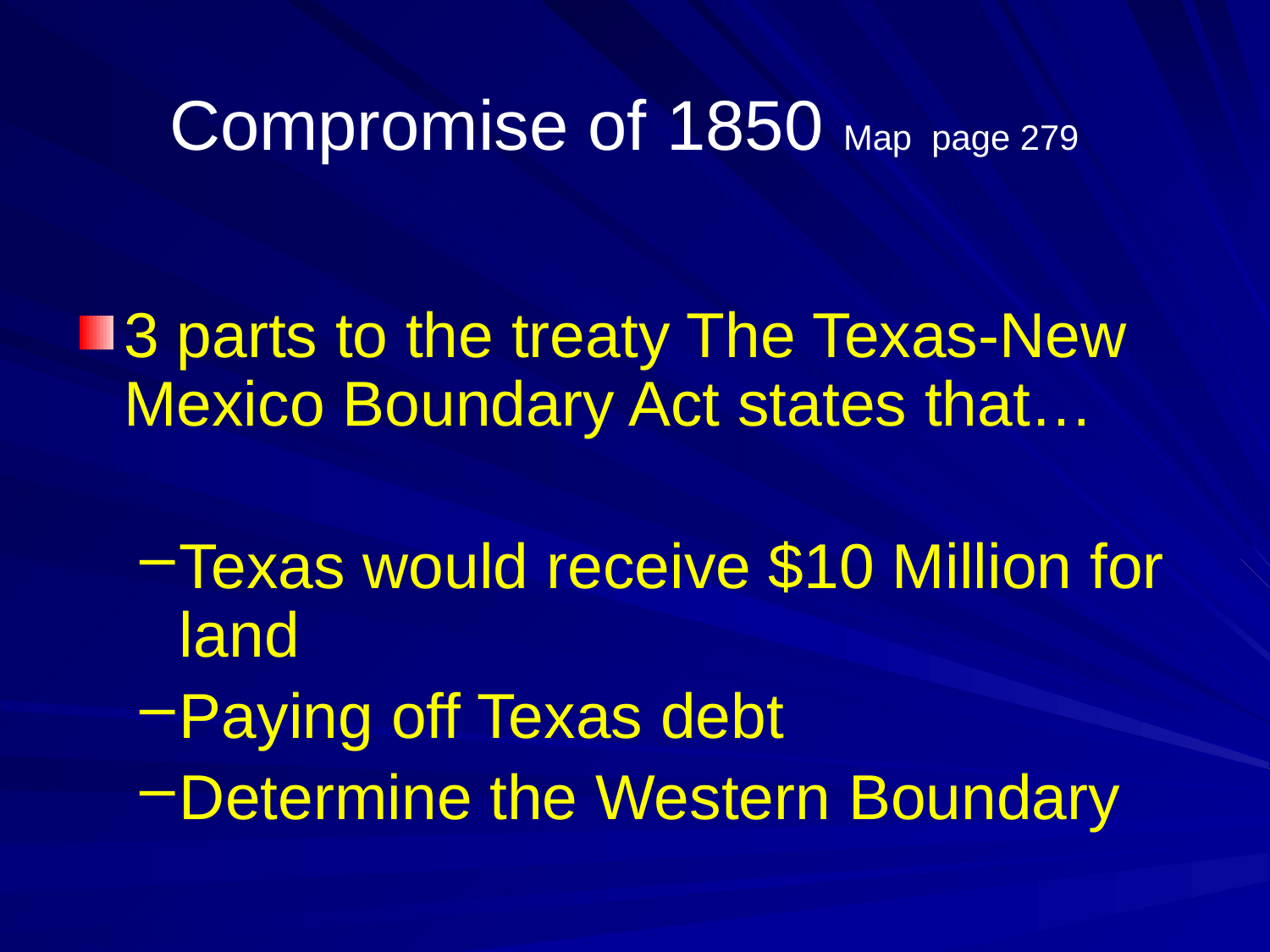

# Compromise of 1850 Map page 279

3 parts to the treaty The Texas-New Mexico Boundary Act states that…

Texas would receive $10 Million for land
Paying off Texas debt
Determine the Western Boundary